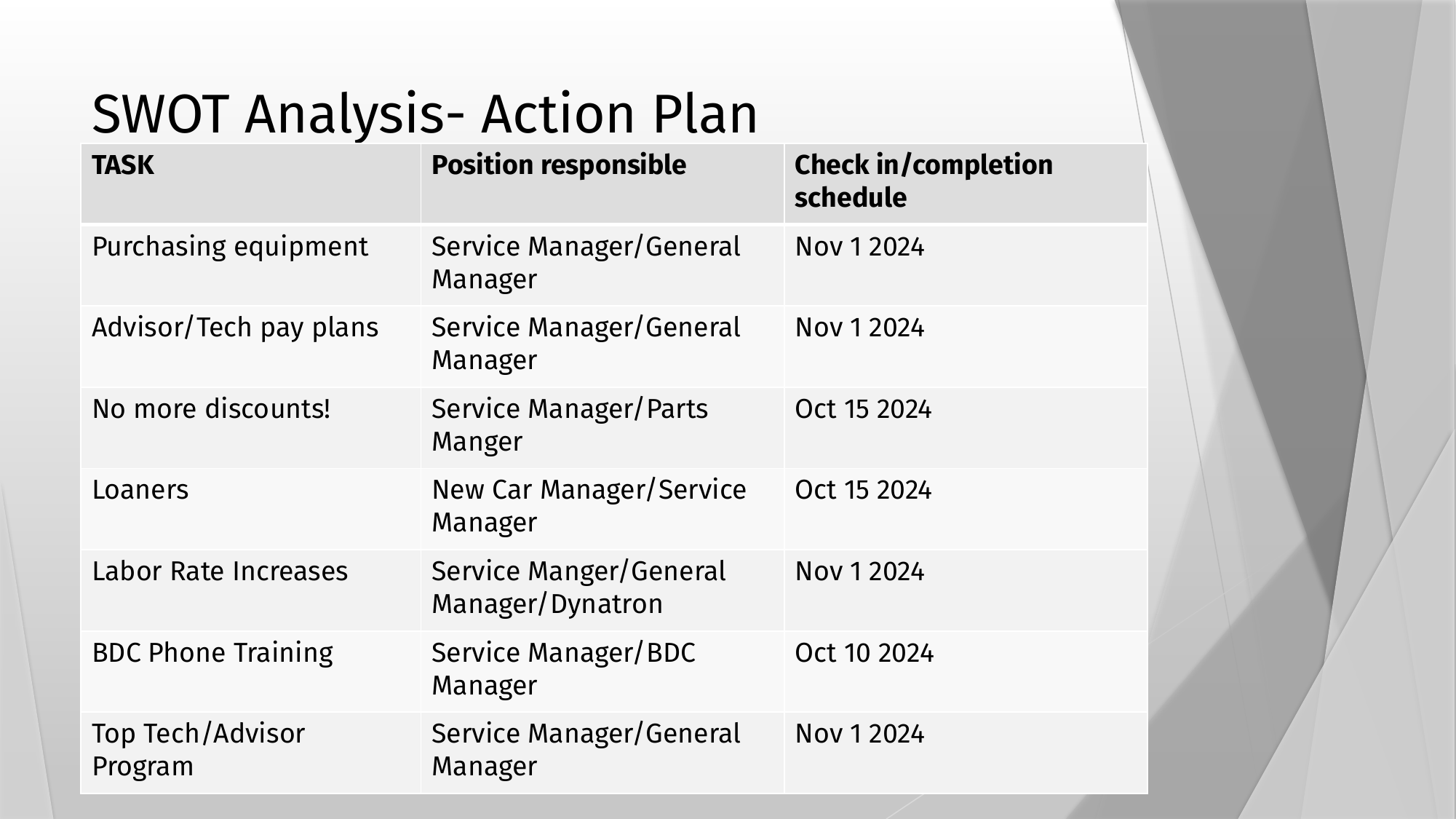

# SWOT Analysis- Action Plan

| TASK | Position responsible | Check in/completion schedule |
| --- | --- | --- |
| Purchasing equipment | Service Manager/General Manager | Nov 1 2024 |
| Advisor/Tech pay plans | Service Manager/General Manager | Nov 1 2024 |
| No more discounts! | Service Manager/Parts Manger | Oct 15 2024 |
| Loaners | New Car Manager/Service Manager | Oct 15 2024 |
| Labor Rate Increases | Service Manger/General Manager/Dynatron | Nov 1 2024 |
| BDC Phone Training | Service Manager/BDC Manager | Oct 10 2024 |
| Top Tech/Advisor Program | Service Manager/General Manager | Nov 1 2024 |